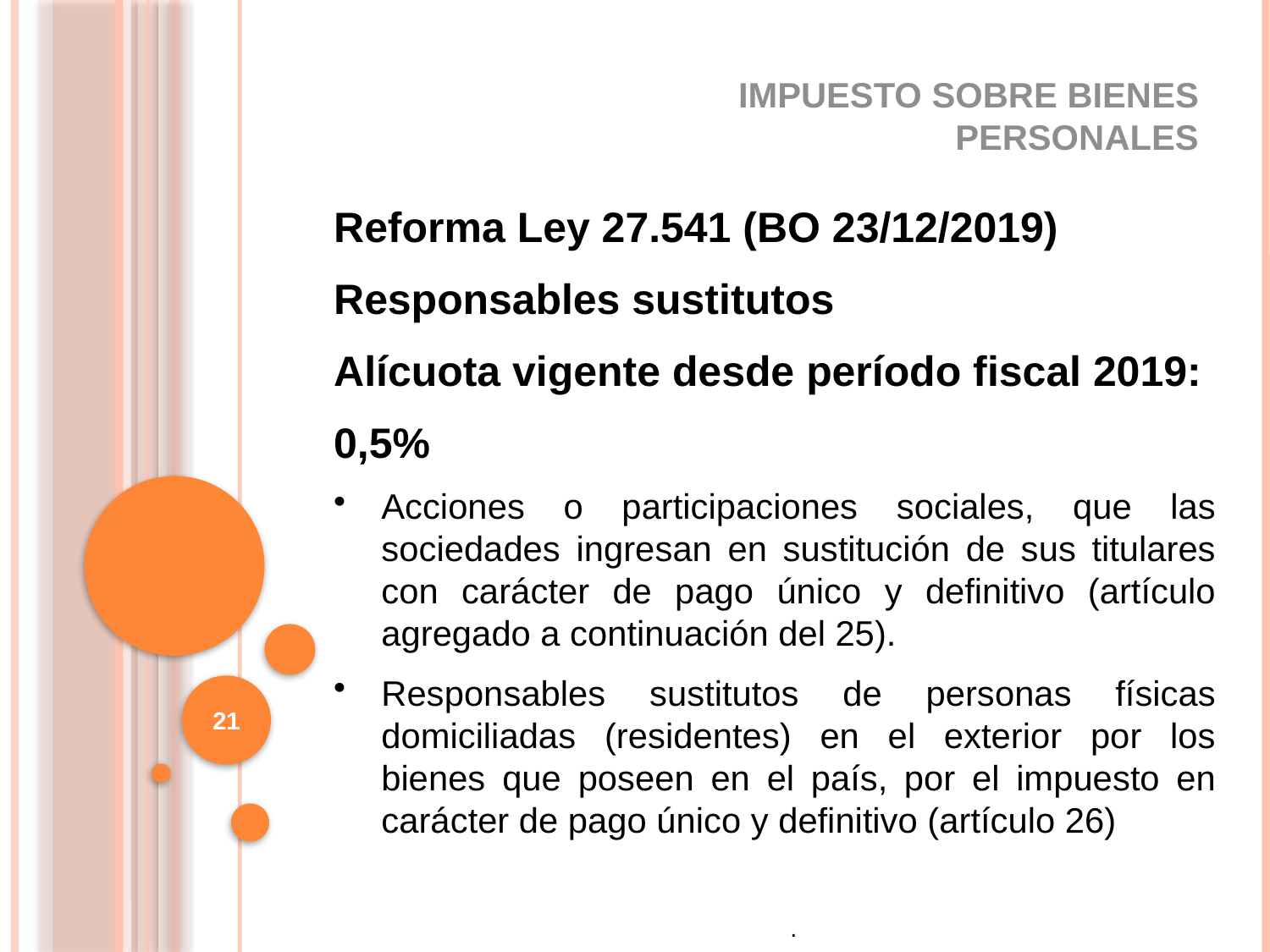

IMPUESTO SOBRE BIENES PERSONALES
Reforma Ley 27.541 (BO 23/12/2019)
Responsables sustitutos
Alícuota vigente desde período fiscal 2019:
0,5%
Acciones o participaciones sociales, que las sociedades ingresan en sustitución de sus titulares con carácter de pago único y definitivo (artículo agregado a continuación del 25).
Responsables sustitutos de personas físicas domiciliadas (residentes) en el exterior por los bienes que poseen en el país, por el impuesto en carácter de pago único y definitivo (artículo 26)
21
.